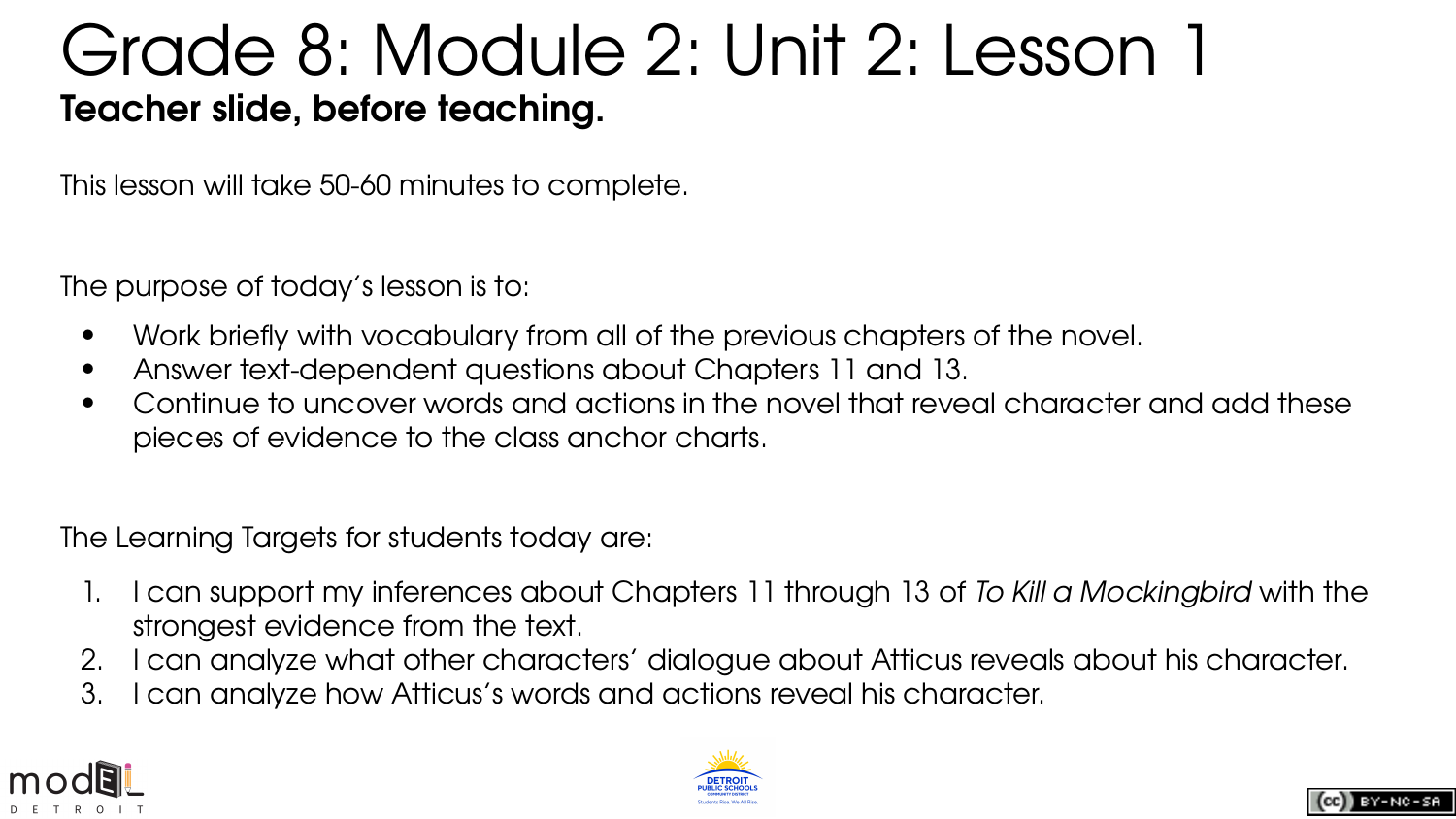

# Grade 8: Module 2: Unit 2: Lesson 1
Teacher slide, before teaching.
This lesson will take 50-60 minutes to complete.

The purpose of today’s lesson is to:
Work briefly with vocabulary from all of the previous chapters of the novel.
Answer text-dependent questions about Chapters 11 and 13.
Continue to uncover words and actions in the novel that reveal character and add these pieces of evidence to the class anchor charts.

The Learning Targets for students today are:
I can support my inferences about Chapters 11 through 13 of To Kill a Mockingbird with the strongest evidence from the text.
I can analyze what other characters’ dialogue about Atticus reveals about his character.
I can analyze how Atticus’s words and actions reveal his character.